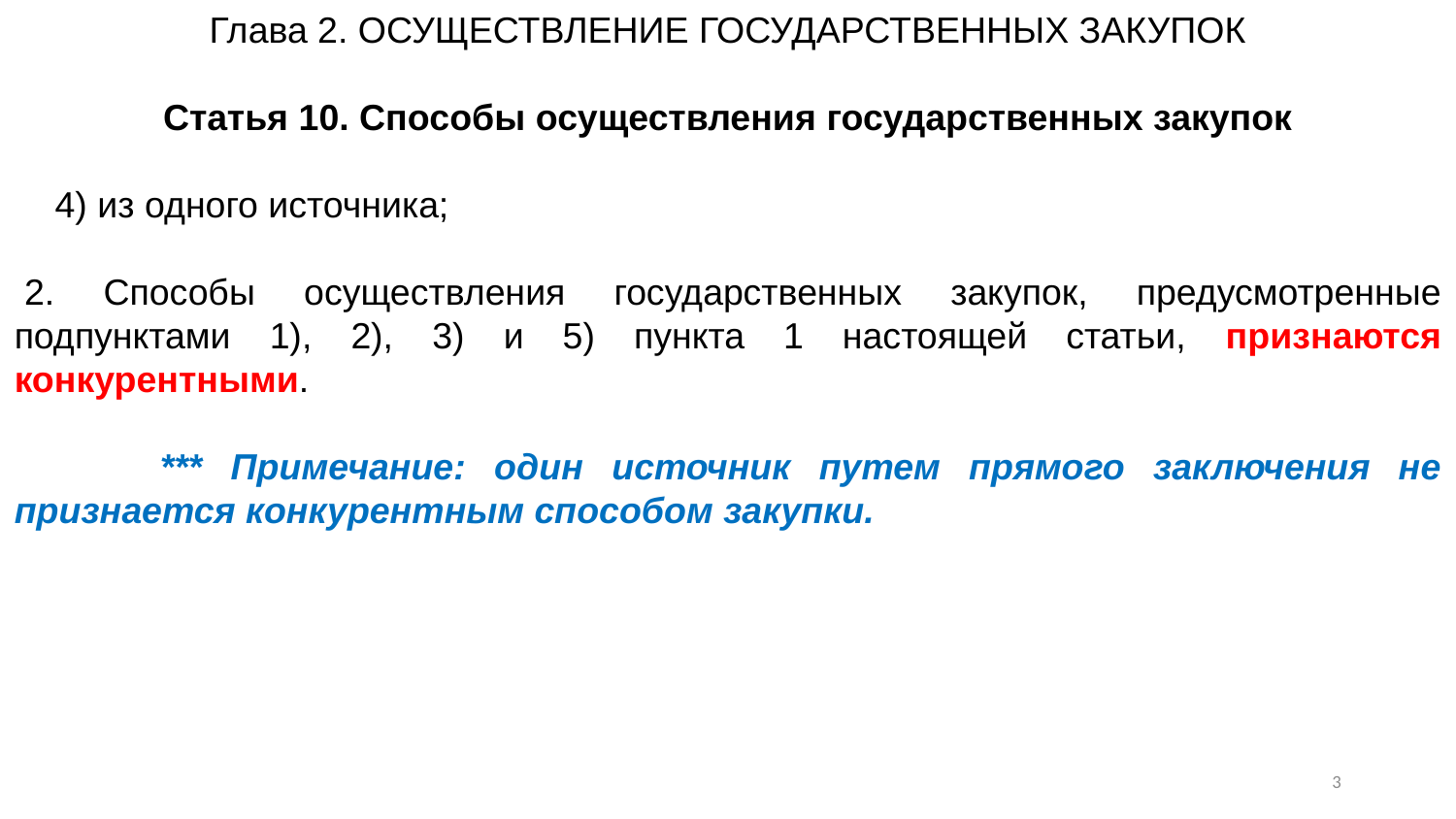

Глава 2. ОСУЩЕСТВЛЕНИЕ ГОСУДАРСТВЕННЫХ ЗАКУПОК

Статья 10. Способы осуществления государственных закупок

    4) из одного источника;

 2. Способы осуществления государственных закупок, предусмотренные подпунктами 1), 2), 3) и 5) пункта 1 настоящей статьи, признаются конкурентными.

	*** Примечание: один источник путем прямого заключения не признается конкурентным способом закупки.
3